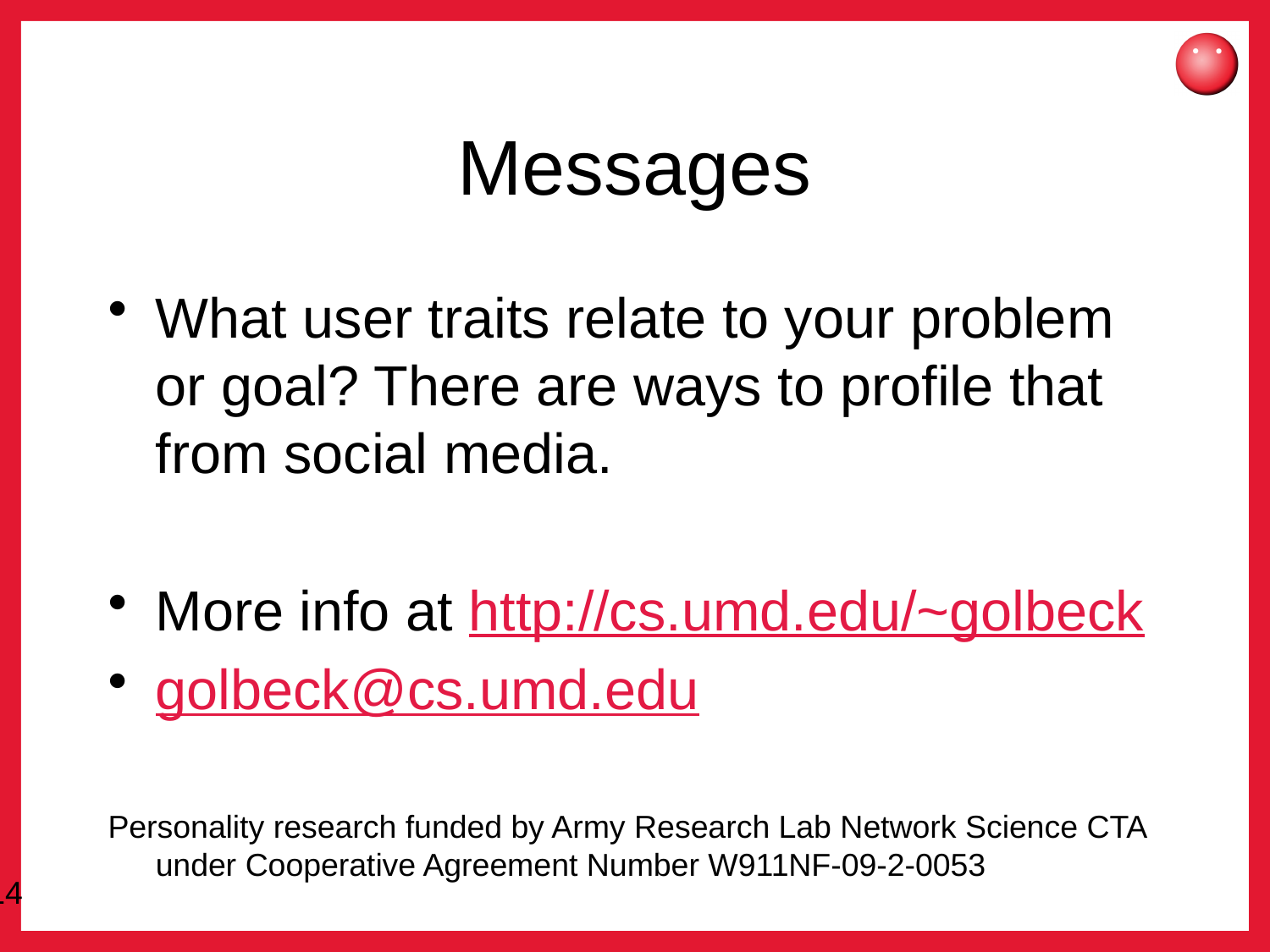

# Messages
What user traits relate to your problem or goal? There are ways to profile that from social media.

More info at http://cs.umd.edu/~golbeck
golbeck@cs.umd.edu

Personality research funded by Army Research Lab Network Science CTA under Cooperative Agreement Number W911NF-09-2-0053